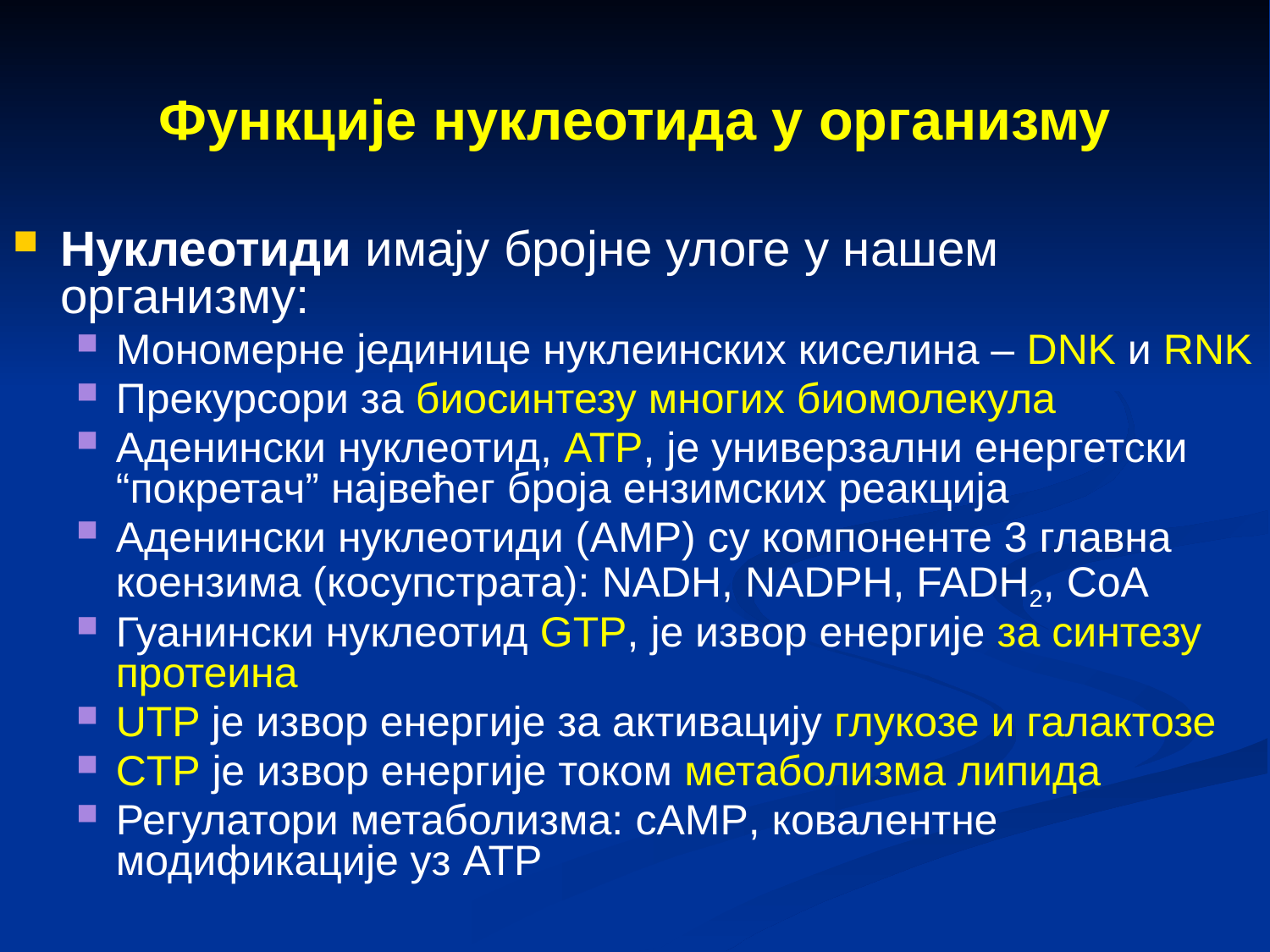

# Функције нуклеотида у организму
Нуклеотиди имају бројне улоге у нашем организму:
Мономерне јединице нуклеинских киселина – DNK и RNK
Прекурсори за биосинтезу многих биомолекула
Аденински нуклеотид, ATP, је универзални енергетски “покретач” највећег броја ензимских реакција
Аденински нуклеотиди (AMP) су компоненте 3 главна коензима (косупстрата): NADH, NADPH, FADH2, CoA
Гуанински нуклеотид GTP, је извор енергије за синтезу протеина
UTP је извор енергије за активацију глукозе и галактозе
CTP је извор енергије током метаболизма липида
Регулатори метаболизма: cAMP, ковалентне модификације уз ATP